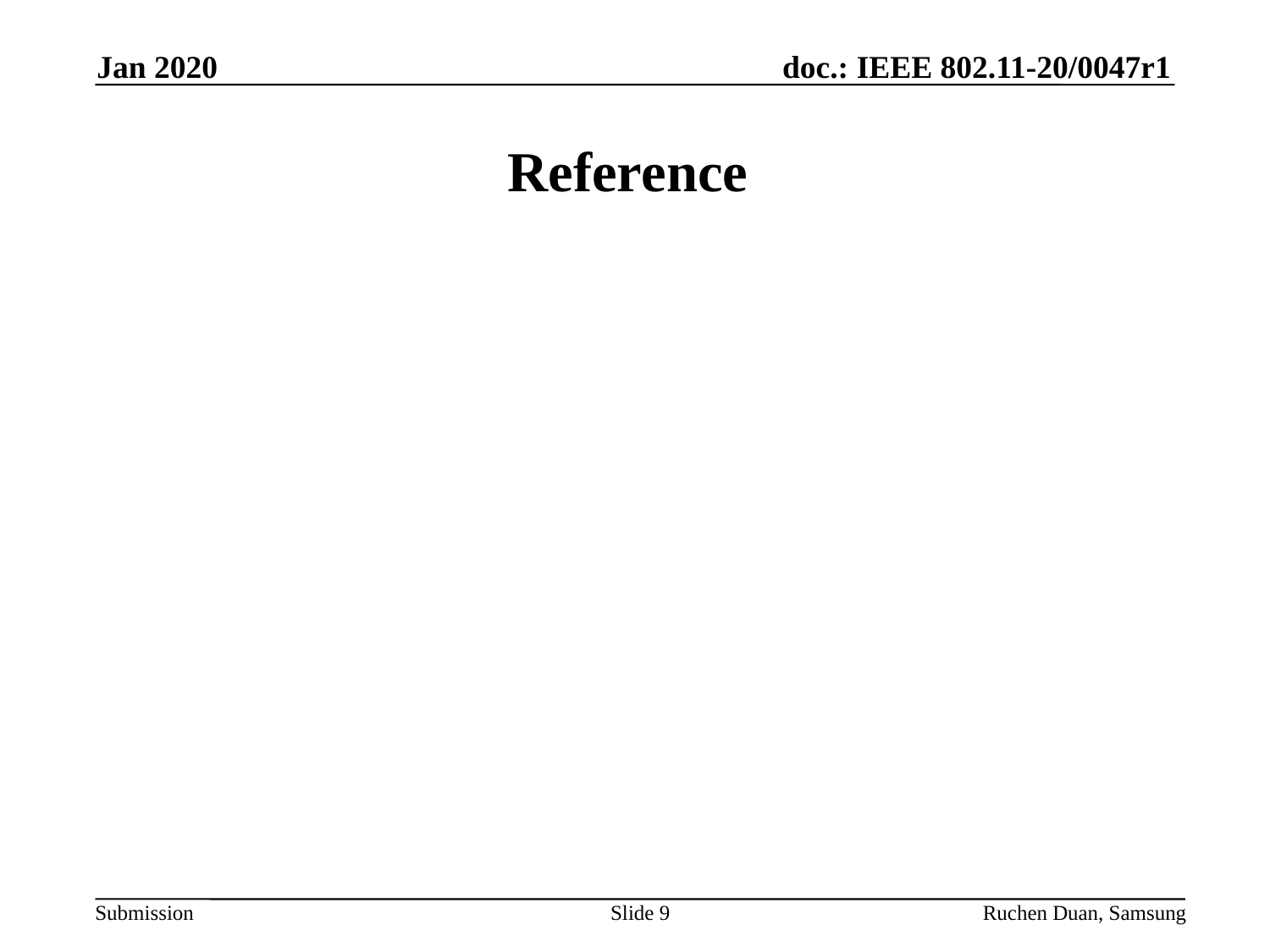

Jan 2020
# Reference

Slide 9
Ruchen Duan, Samsung